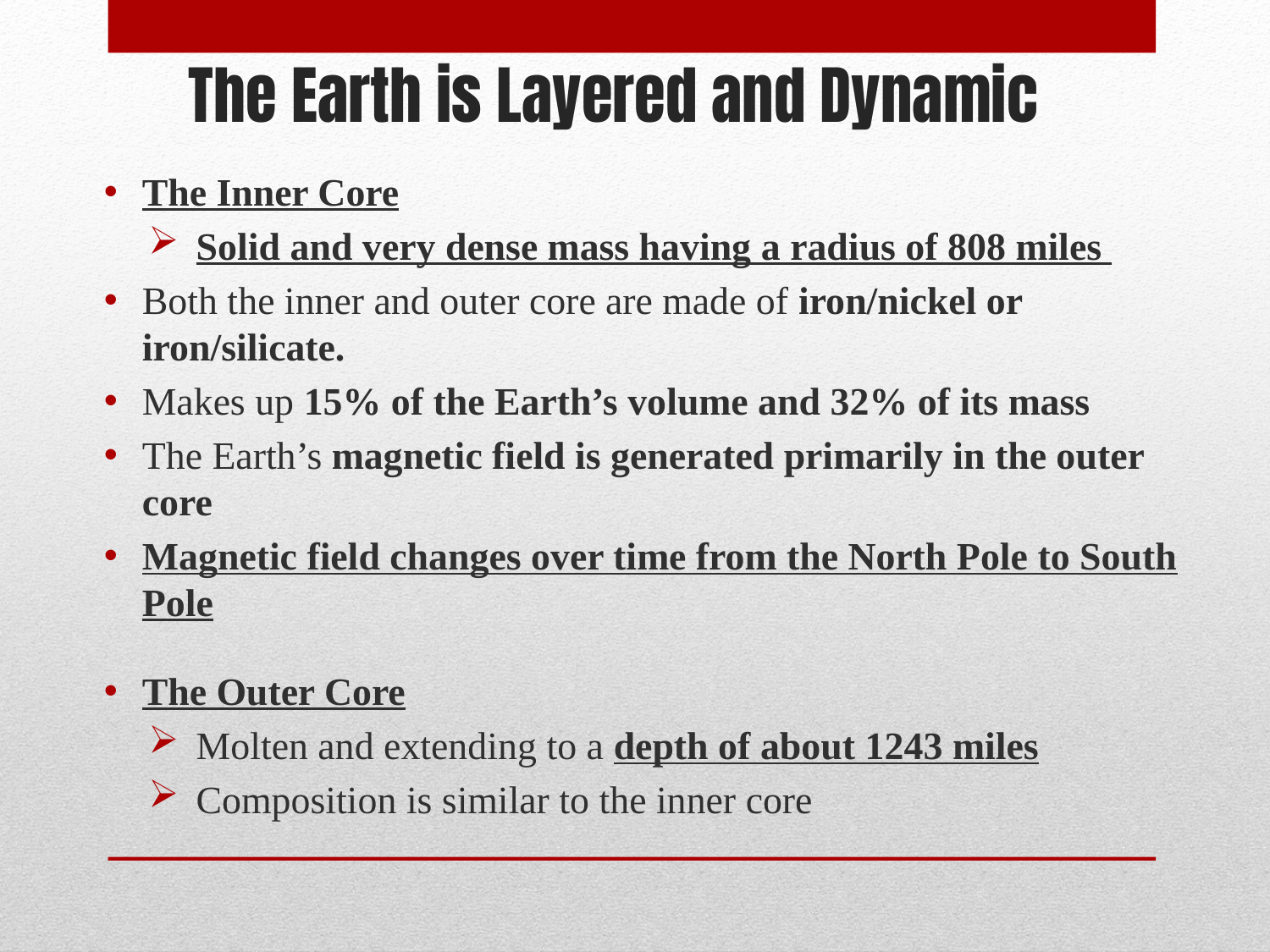

The Earth is Layered and Dynamic

The Inner Core
Solid and very dense mass having a radius of 808 miles
Both the inner and outer core are made of iron/nickel or iron/silicate.
Makes up 15% of the Earth’s volume and 32% of its mass
The Earth’s magnetic field is generated primarily in the outer core
Magnetic field changes over time from the North Pole to South Pole

The Outer Core
Molten and extending to a depth of about 1243 miles
Composition is similar to the inner core